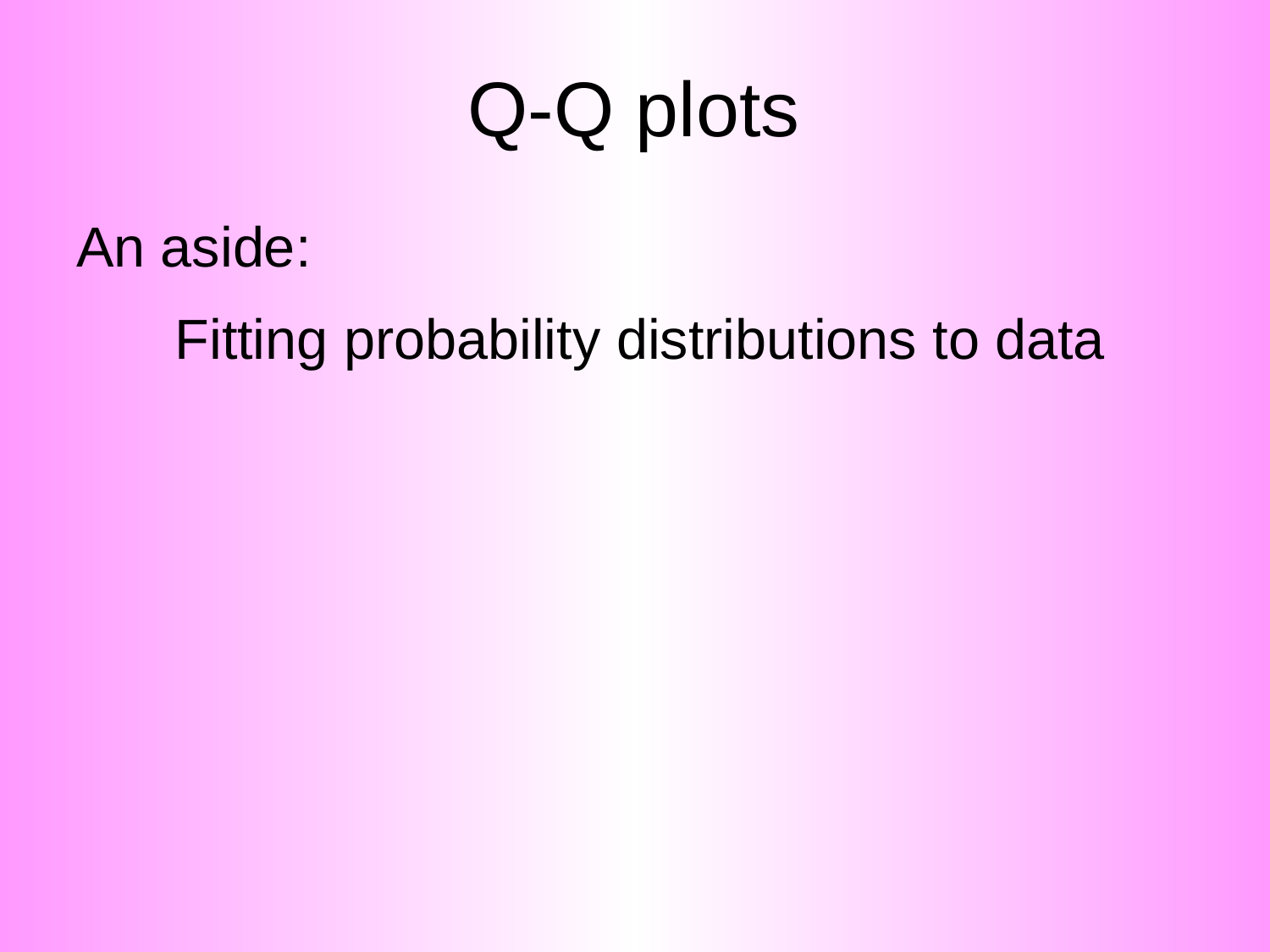

# Q-Q plots
An aside:
Fitting probability distributions to data